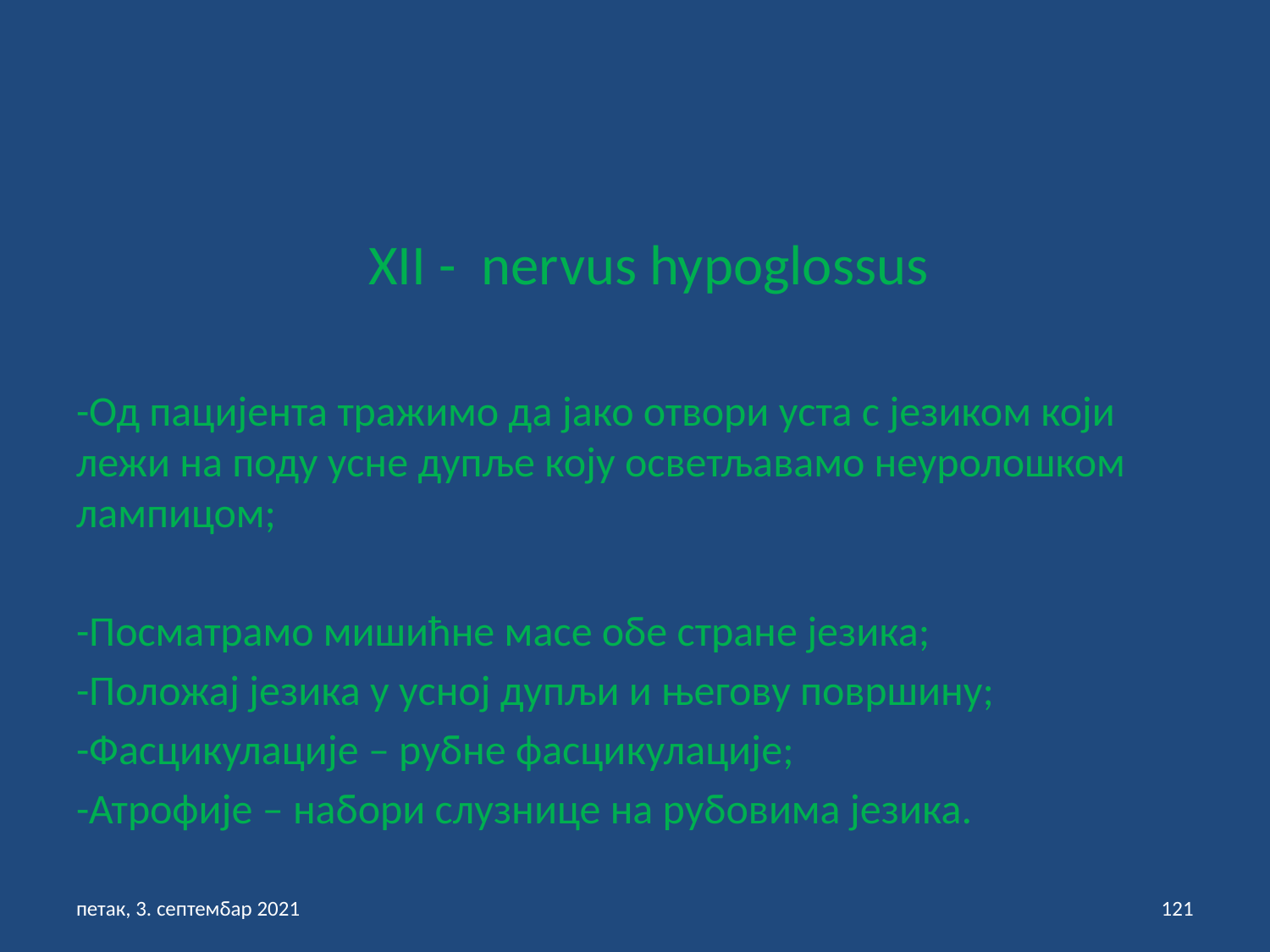

XII -  nervus hypoglossus

-Од пацијента тражимо да јако отвори уста с језиком који лежи на поду усне дупље коју осветљавамо неуролошком лампицом;

-Посматрамо мишићне масе обе стране језика;
-Положај језика у усној дупљи и његову површину;
-Фасцикулације – рубне фасцикулације;
-Атрофије – набори слузнице на рубовима језика.

петак, 3. септембар 2021
121